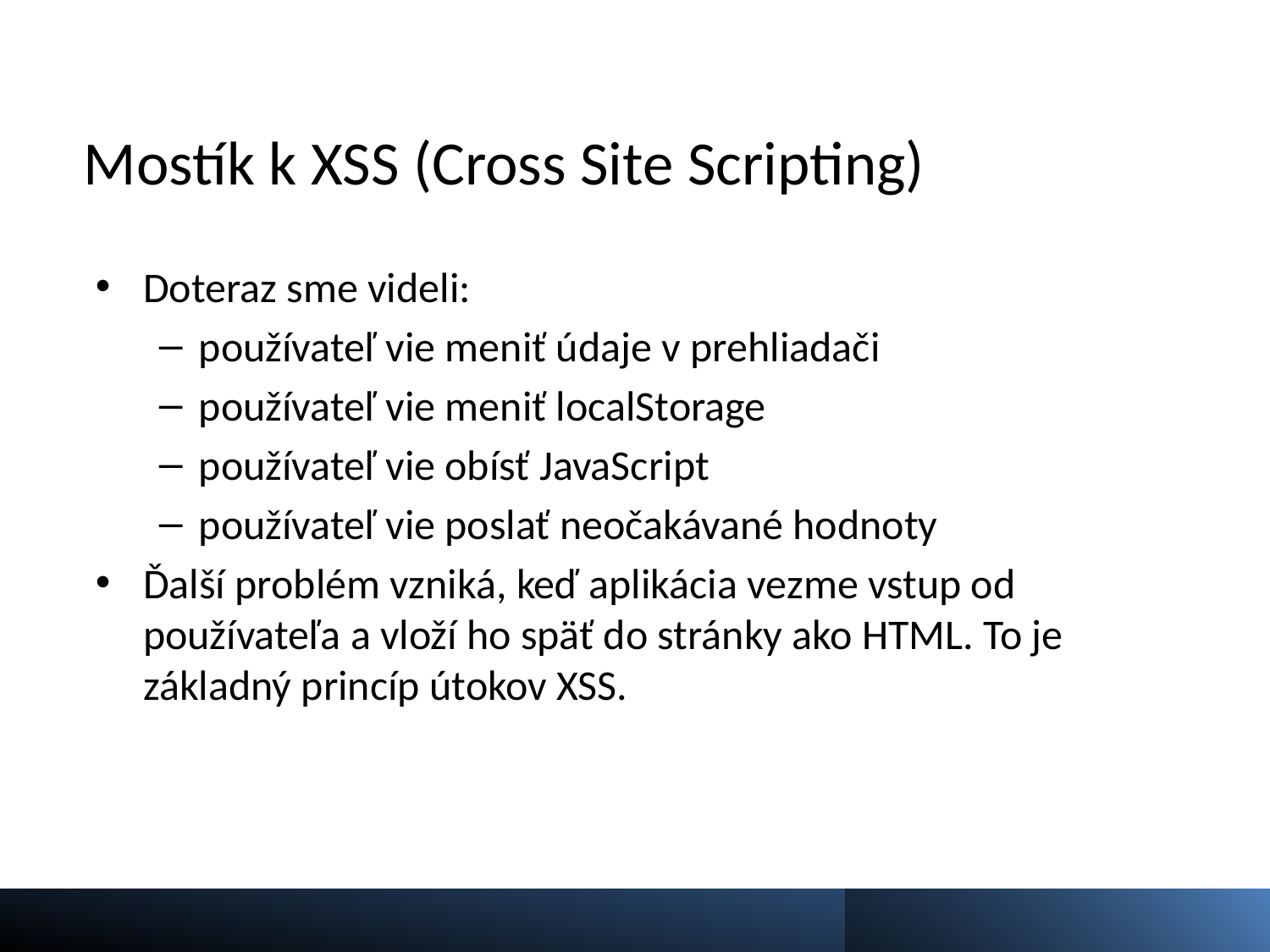

# Mostík k XSS (Cross Site Scripting)
Doteraz sme videli:
používateľ vie meniť údaje v prehliadači
používateľ vie meniť localStorage
používateľ vie obísť JavaScript
používateľ vie poslať neočakávané hodnoty
Ďalší problém vzniká, keď aplikácia vezme vstup od používateľa a vloží ho späť do stránky ako HTML. To je základný princíp útokov XSS.